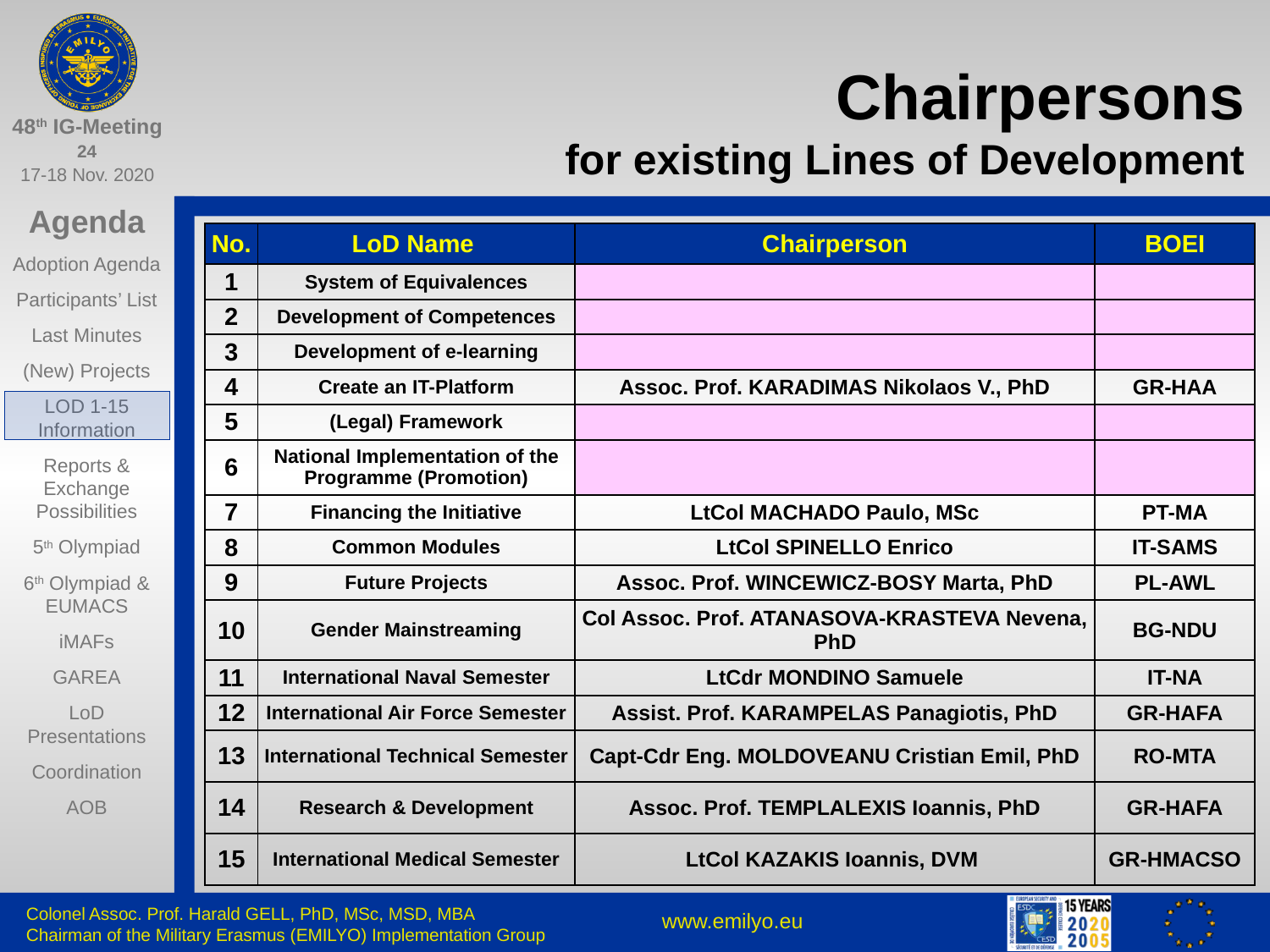

# Chairpersons for existing Lines of Development
| No. | LoD Name | Chairperson | BOEI |
| --- | --- | --- | --- |
| 1 | System of Equivalences |  |  |
| 2 | Development of Competences |  |  |
| 3 | Development of e-learning |  |  |
| 4 | Create an IT-Platform | Assoc. Prof. KARADIMAS Nikolaos V., PhD | GR-HAA |
| 5 | (Legal) Framework |  |  |
| 6 | National Implementation of the Programme (Promotion) |  |  |
| 7 | Financing the Initiative | LtCol MACHADO Paulo, MSc | PT-MA |
| 8 | Common Modules | LtCol SPINELLO Enrico | IT-SAMS |
| 9 | Future Projects | Assoc. Prof. WINCEWICZ-BOSY Marta, PhD | PL-AWL |
| 10 | Gender Mainstreaming | Col Assoc. Prof. ATANASOVA-KRASTEVA Nevena, PhD | BG-NDU |
| 11 | International Naval Semester | LtCdr MONDINO Samuele | IT-NA |
| 12 | International Air Force Semester | Assist. Prof. KARAMPELAS Panagiotis, PhD | GR-HAFA |
| 13 | International Technical Semester | Capt-Cdr Eng. MOLDOVEANU Cristian Emil, PhD | RO-MTA |
| 14 | Research & Development | Assoc. Prof. TEMPLALEXIS Ioannis, PhD | GR-HAFA |
| 15 | International Medical Semester | LtCol KAZAKIS Ioannis, DVM | GR-HMACSO |